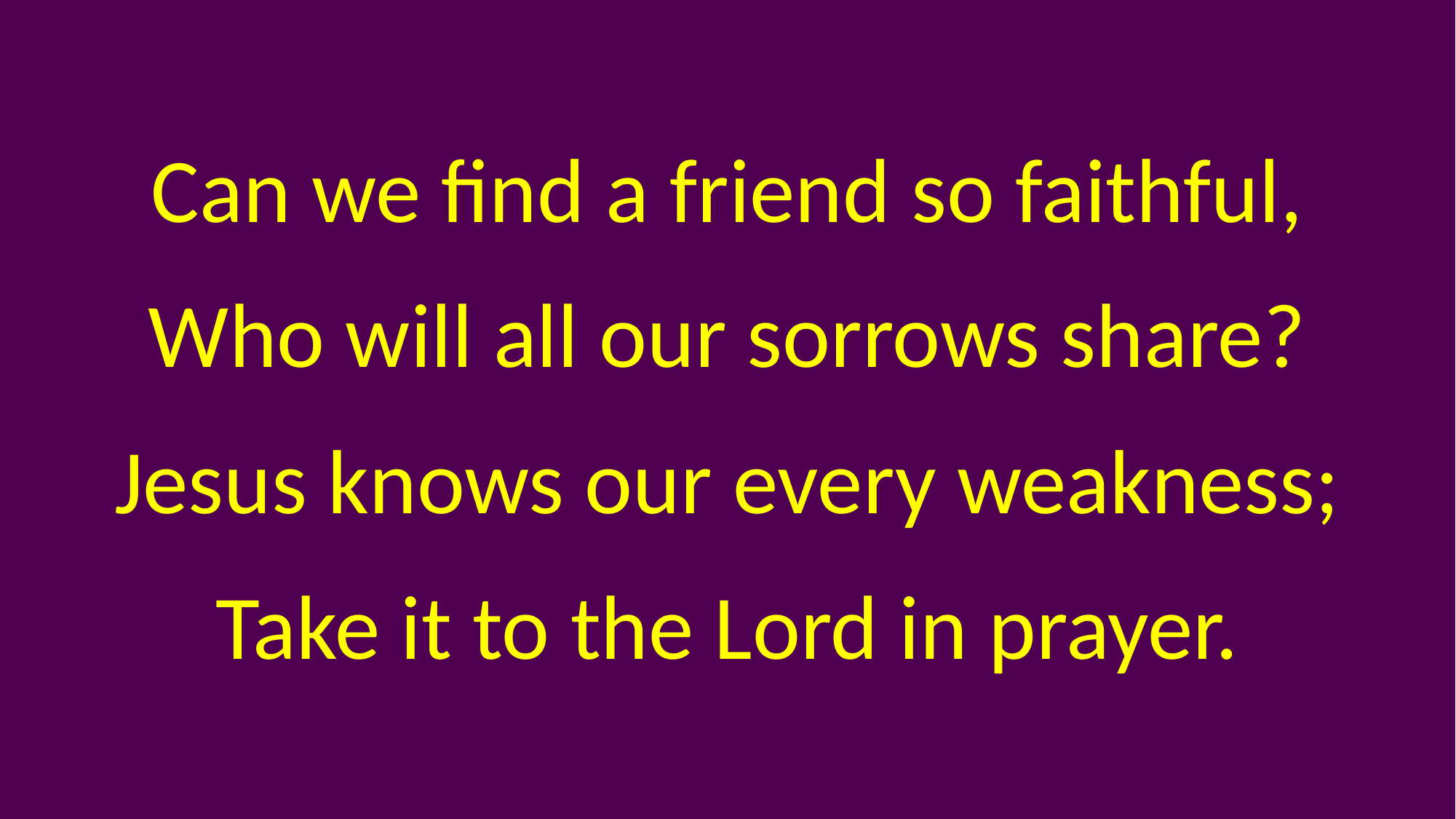

Can we find a friend so faithful,
Who will all our sorrows share?
Jesus knows our every weakness;
Take it to the Lord in prayer.